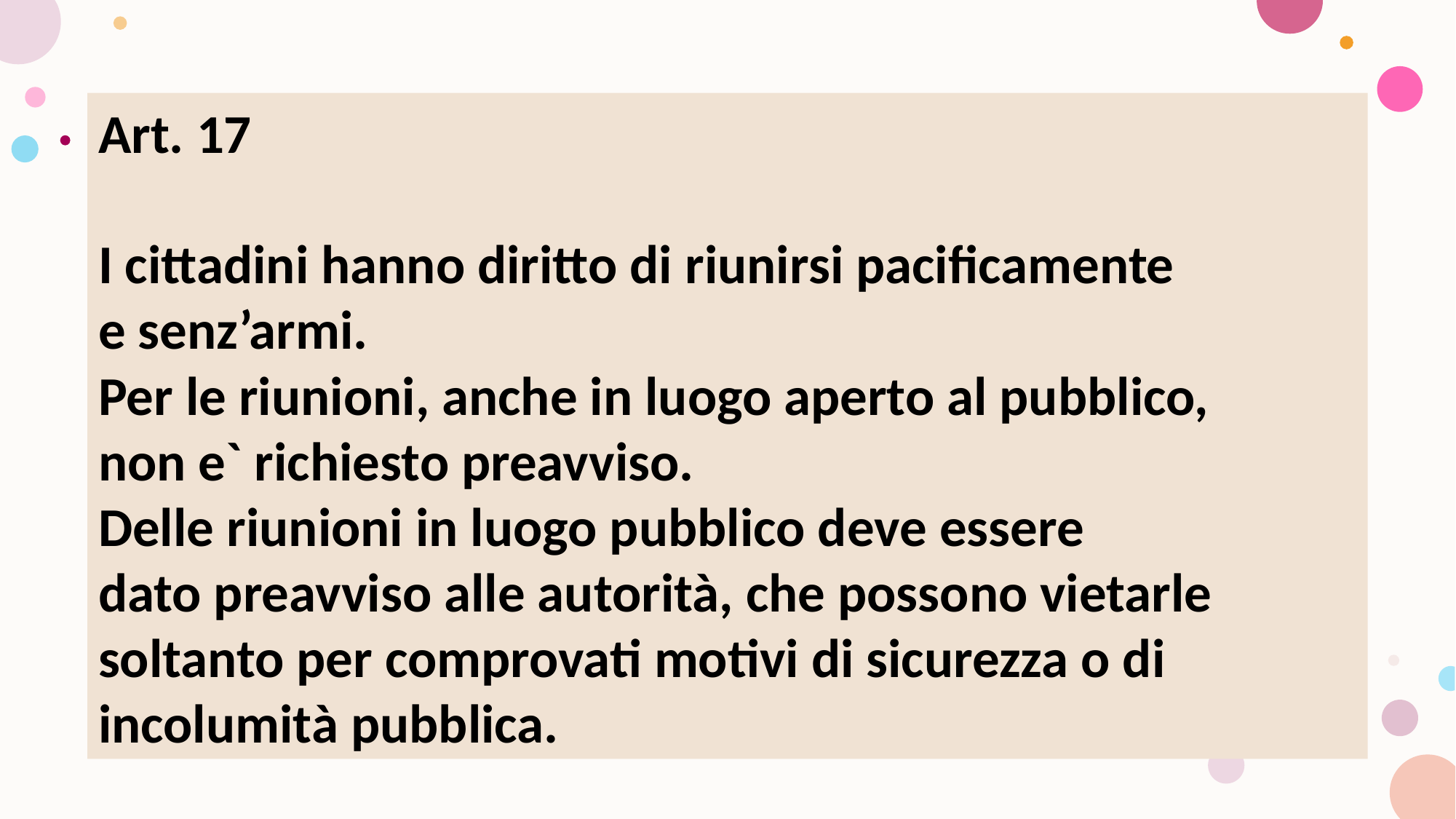

Art. 17

I cittadini hanno diritto di riunirsi pacificamente
e senz’armi.
Per le riunioni, anche in luogo aperto al pubblico,
non e` richiesto preavviso.
Delle riunioni in luogo pubblico deve essere
dato preavviso alle autorità, che possono vietarle
soltanto per comprovati motivi di sicurezza o di
incolumità pubblica.